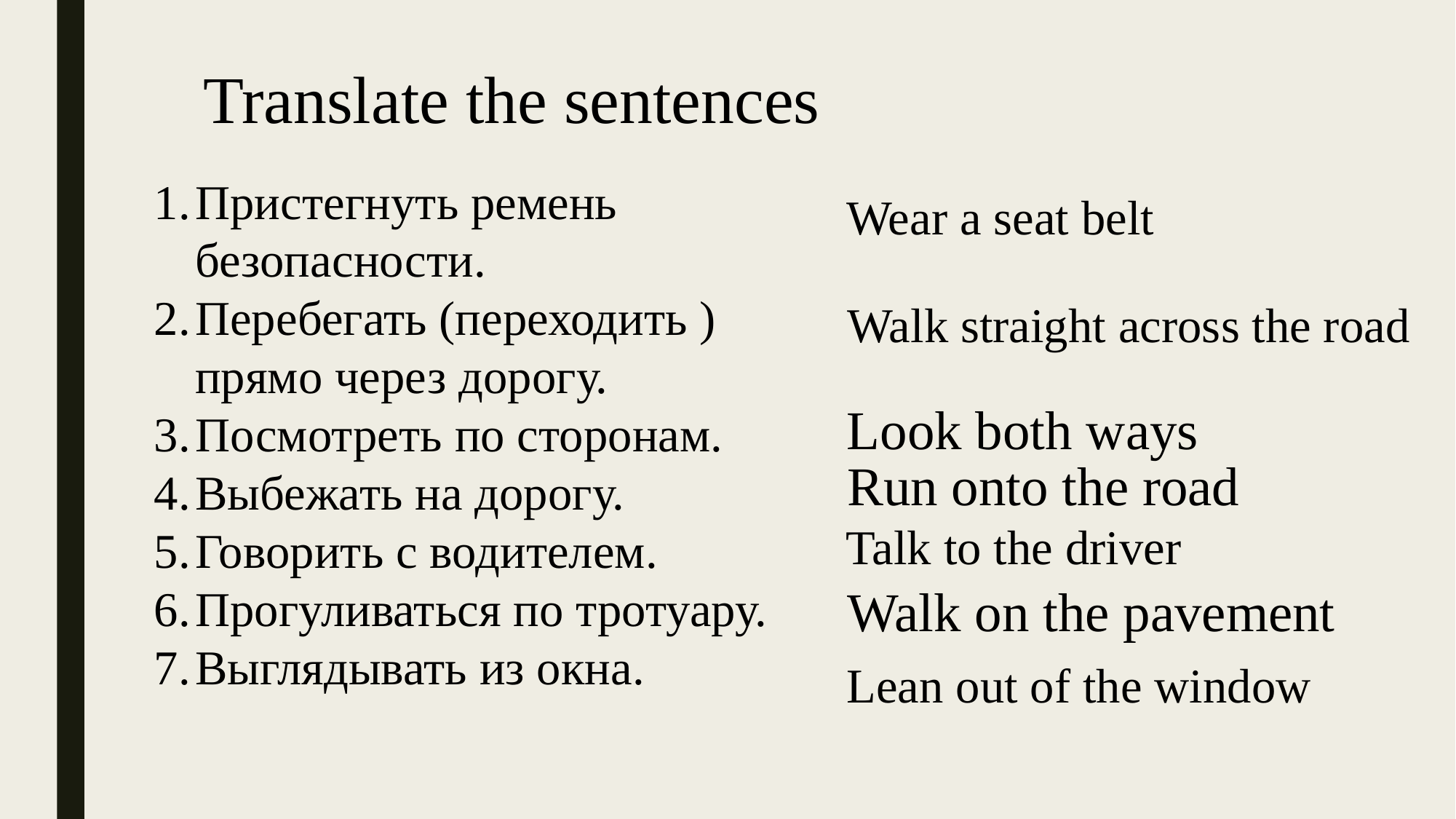

Translate the sentences
Пристегнуть ремень безопасности.
Перебегать (переходить ) прямо через дорогу.
Посмотреть по сторонам.
Выбежать на дорогу.
Говорить с водителем.
Прогуливаться по тротуару.
Выглядывать из окна.
Wear a seat belt
Walk straight across the road
Look both ways
Run onto the road
Talk to the driver
Walk on the pavement
Lean out of the window